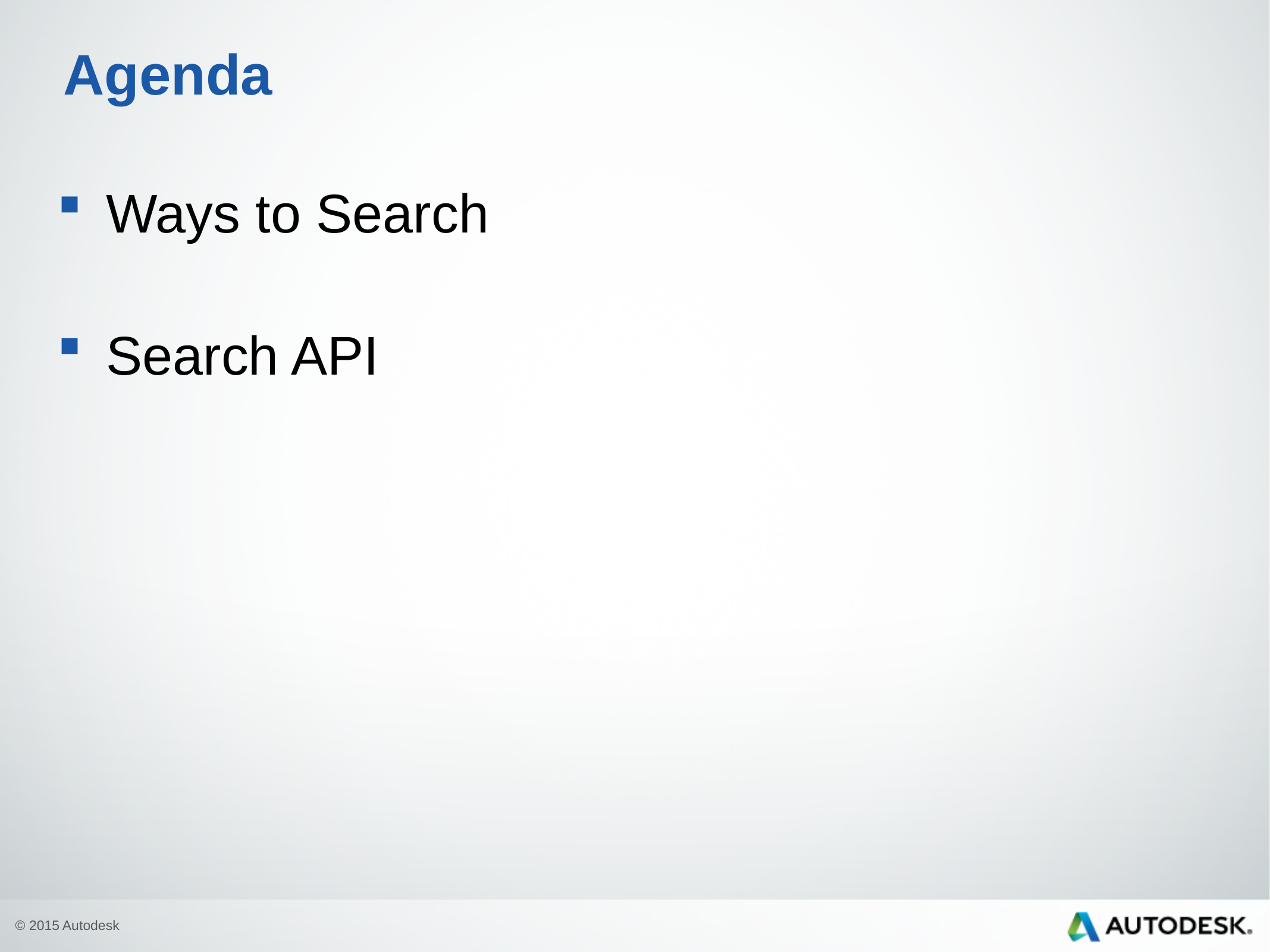

# Agenda
Ways to Search

Search API